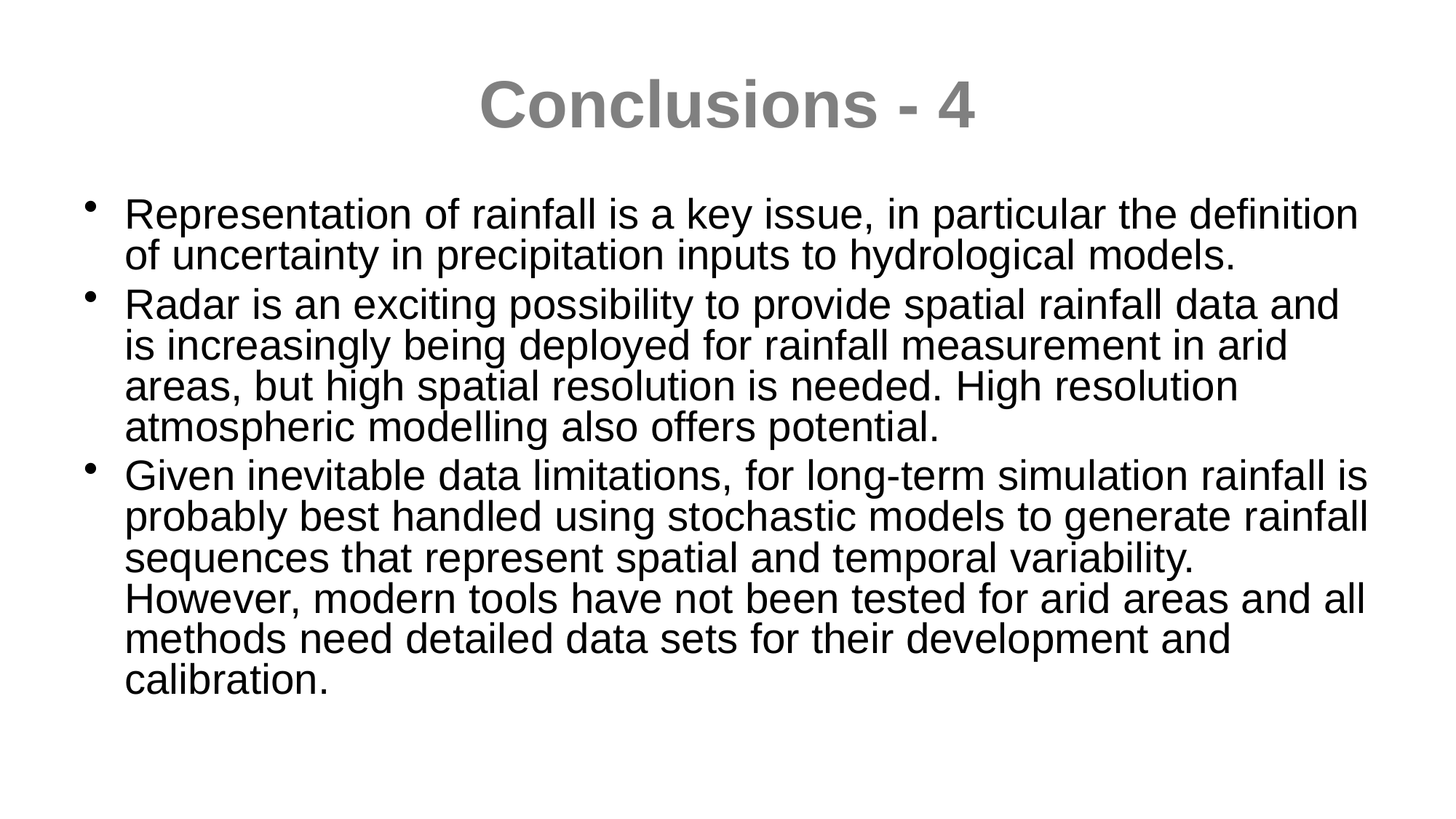

# Conclusions - 4
Representation of rainfall is a key issue, in particular the definition of uncertainty in precipitation inputs to hydrological models.
Radar is an exciting possibility to provide spatial rainfall data and is increasingly being deployed for rainfall measurement in arid areas, but high spatial resolution is needed. High resolution atmospheric modelling also offers potential.
Given inevitable data limitations, for long-term simulation rainfall is probably best handled using stochastic models to generate rainfall sequences that represent spatial and temporal variability. However, modern tools have not been tested for arid areas and all methods need detailed data sets for their development and calibration.